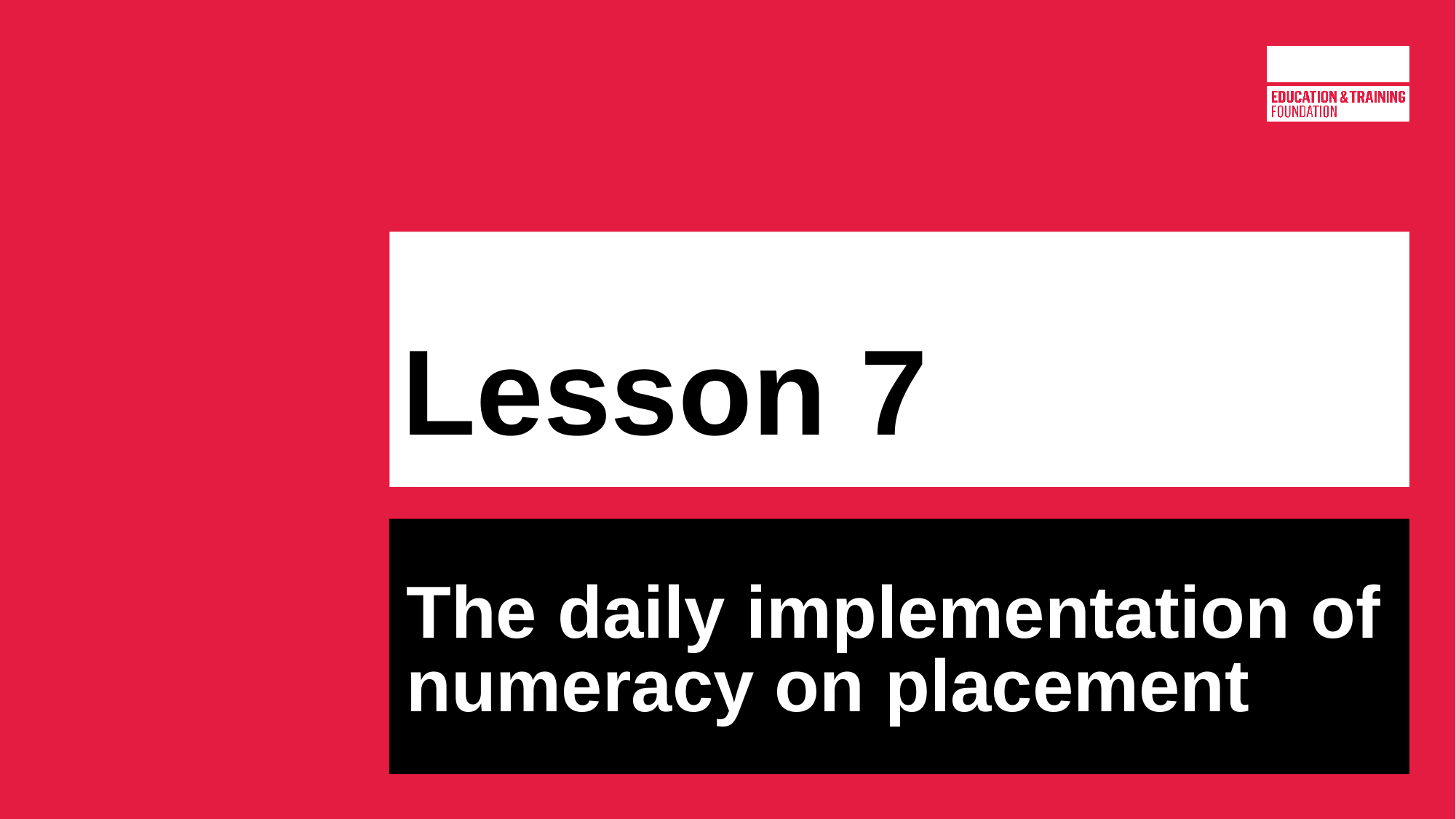

# Lesson 7
The daily implementation of numeracy on placement